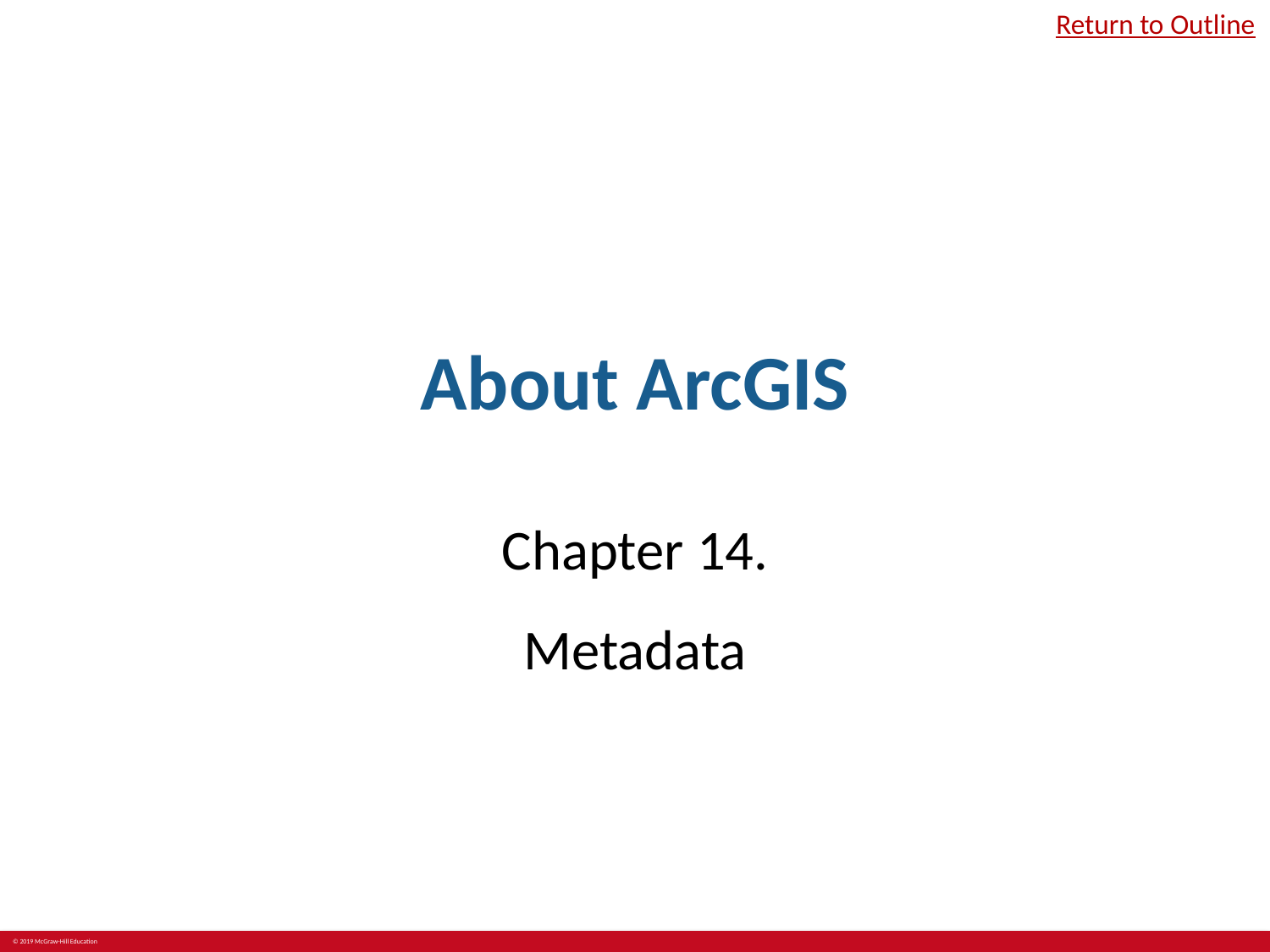

Return to Outline
# About ArcGIS
Chapter 14.
Metadata